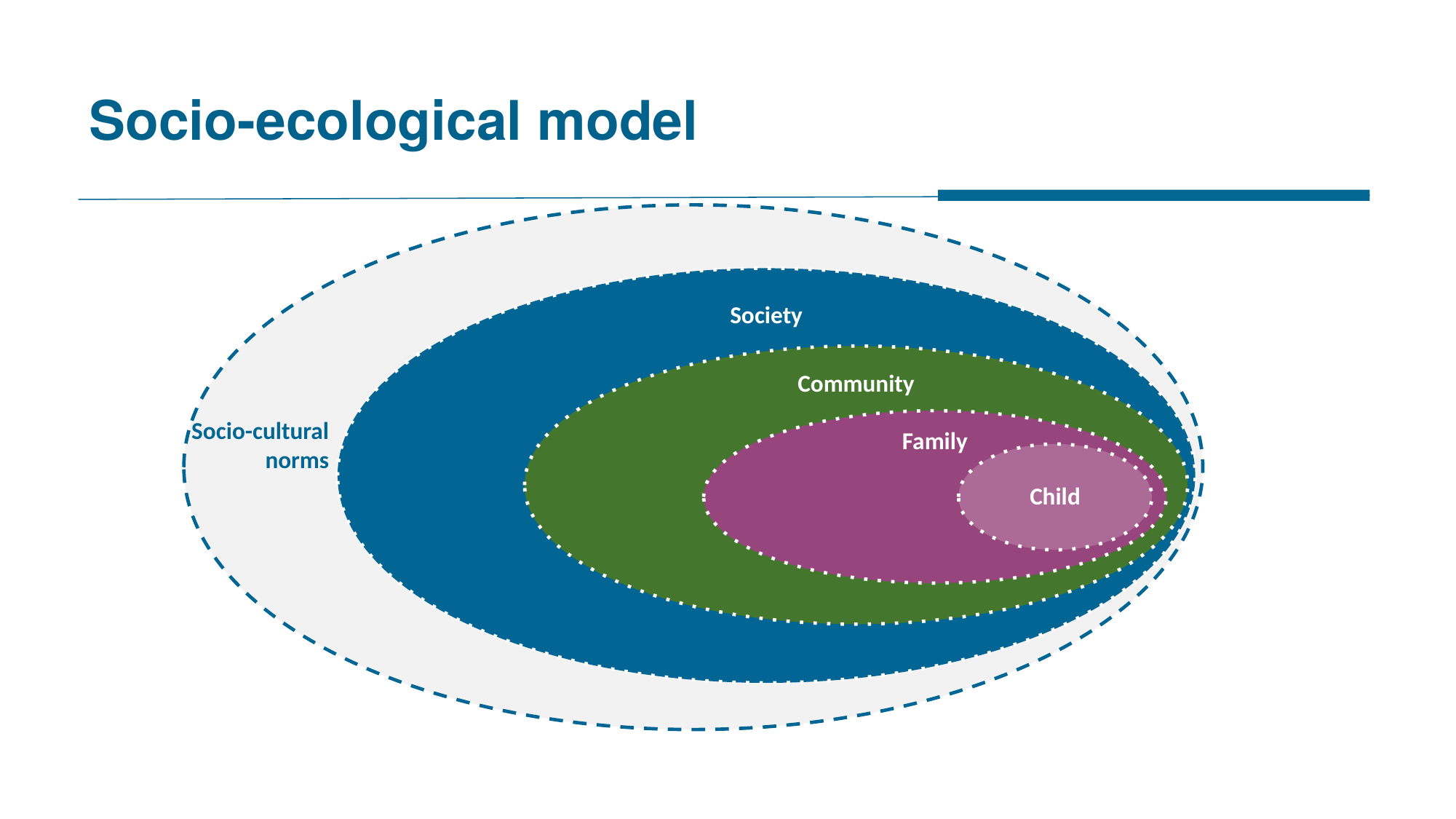

# Socio-ecological model

Society

Community

Family

Child
Socio-cultural norms